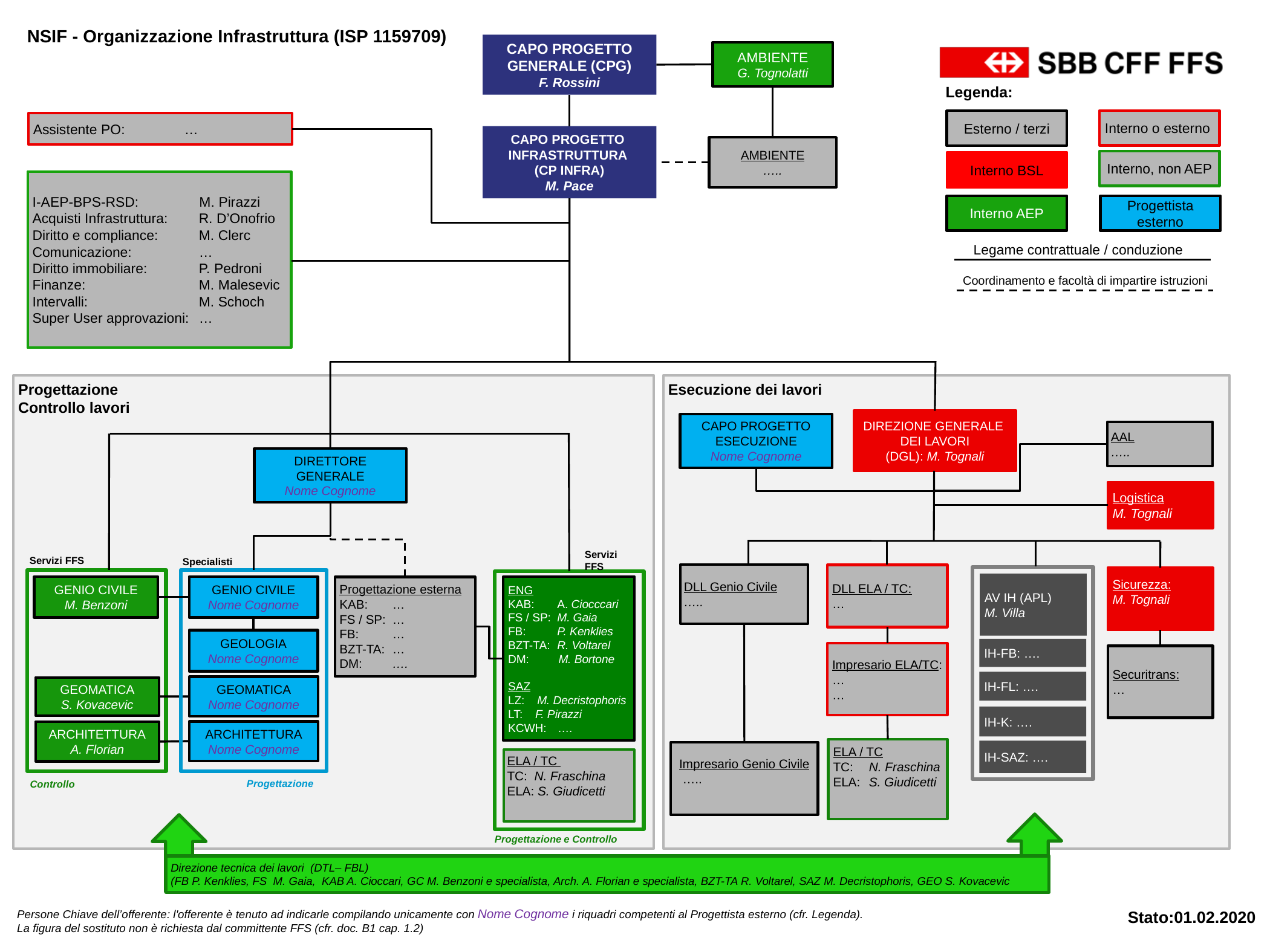

NSIF - Organizzazione Infrastruttura (ISP 1159709)
CAPO PROGETTO GENERALE (CPG)
F. Rossini
AMBIENTE
G. Tognolatti
Legenda:

Interno o esterno
Esterno / terzi
Assistente PO: 	…
CAPO PROGETTO  INFRASTRUTTURA
(CP INFRA)
M. Pace
AMBIENTE
…..
Interno, non AEP
Interno BSL
I-AEP-BPS-RSD:	    M. Pirazzi
Acquisti Infrastruttura:	R. D’Onofrio
Diritto e compliance:	M. Clerc
Comunicazione:	…
Diritto immobiliare:	P. Pedroni
Finanze:	M. Malesevic Intervalli:	M. Schoch
Super User approvazioni:	…
Interno AEP
Progettista esterno
Legame contrattuale / conduzione
Coordinamento e facoltà di impartire istruzioni
Progettazione
Controllo lavori
Esecuzione dei lavori
DIREZIONE GENERALE
DEI LAVORI
(DGL): M. Tognali
CAPO PROGETTO
ESECUZIONE
Nome Cognome
AAL
…..
DIRETTORE
GENERALE
Nome Cognome
Logistica
M. Tognali
Servizi FFS
Servizi FFS
Specialisti
DLL Genio Civile
…..
DLL ELA / TC:
…

AV IH (APL)
M. Villa
IH-FB: ….
IH-FL: ….
IH-K: ….
IH-SAZ: ….
Sicurezza:
M. Tognali

GENIO CIVILE
M. Benzoni
GENIO CIVILE
Nome Cognome
ENG
KAB:	A. Ciocccari
FS / SP:	M. Gaia
FB:	P. Kenklies
BZT-TA:	R. Voltarel
DM:	   M. Bortone

SAZ
LZ:    M. Decristophoris
LT:    F. Pirazzi
KCWH:	….
Progettazione esterna
KAB:	…
FS / SP:	…
FB:	…
BZT-TA:	…
DM: 	….

GEOLOGIA
Nome Cognome
Impresario ELA/TC:
…
…
Securitrans:
…
GEOMATICA
Nome Cognome
GEOMATICA
S. Kovacevic
ARCHITETTURA
Nome Cognome
ARCHITETTURA
A. Florian
ELA / TC
TC:	N. Fraschina
ELA:	S. Giudicetti

Impresario Genio Civile
  …..

ELA / TC
TC:  N. Fraschina
ELA: S. Giudicetti

Progettazione
Controllo

Progettazione e Controllo
Direzione tecnica dei lavori  (DTL– FBL)
(FB P. Kenklies, FS  M. Gaia,  KAB A. Cioccari, GC M. Benzoni e specialista, Arch. A. Florian e specialista, BZT-TA R. Voltarel, SAZ M. Decristophoris, GEO S. Kovacevic
Persone Chiave dell’offerente: l'offerente è tenuto ad indicarle compilando unicamente con Nome Cognome i riquadri competenti al Progettista esterno (cfr. Legenda).
La figura del sostituto non è richiesta dal committente FFS (cfr. doc. B1 cap. 1.2)
Stato:01.02.2020